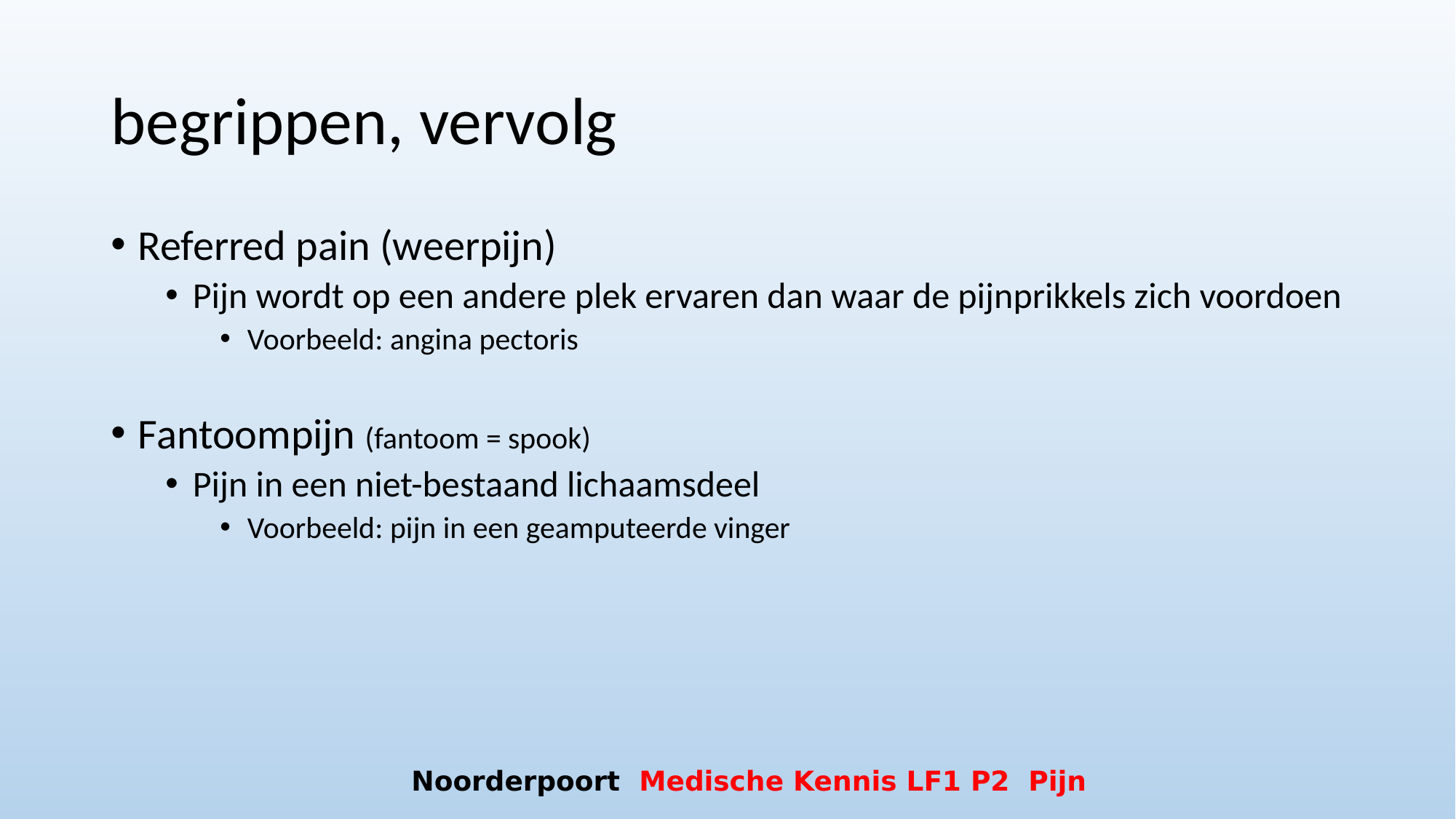

# begrippen, vervolg
Referred pain (weerpijn)
Pijn wordt op een andere plek ervaren dan waar de pijnprikkels zich voordoen
Voorbeeld: angina pectoris

Fantoompijn (fantoom = spook)
Pijn in een niet-bestaand lichaamsdeel
Voorbeeld: pijn in een geamputeerde vinger

Noorderpoort  Medische Kennis LF1 P2  Pijn